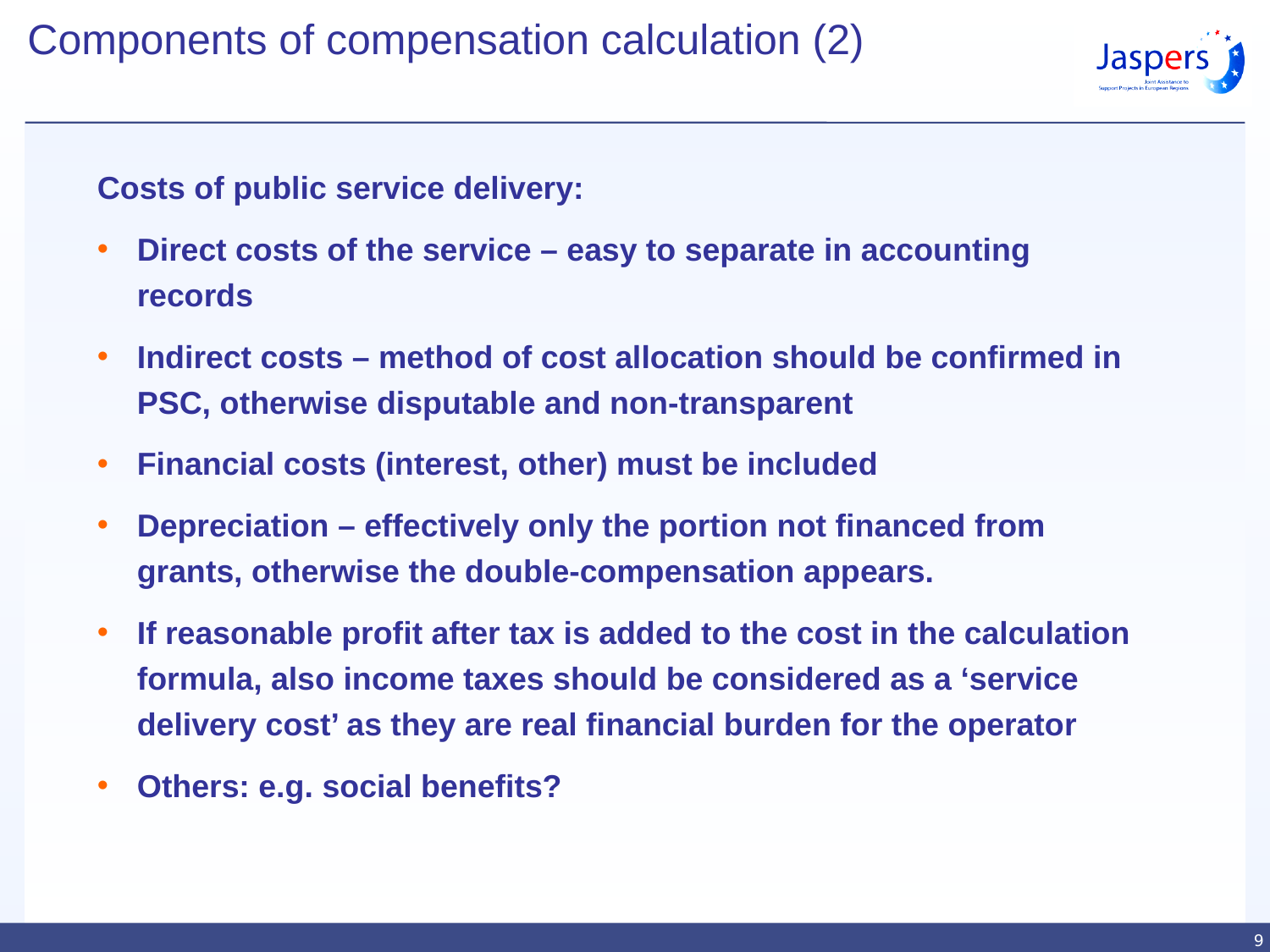

Components of compensation calculation (2)
Costs of public service delivery:
Direct costs of the service – easy to separate in accounting records
Indirect costs – method of cost allocation should be confirmed in PSC, otherwise disputable and non-transparent
Financial costs (interest, other) must be included
Depreciation – effectively only the portion not financed from grants, otherwise the double-compensation appears.
If reasonable profit after tax is added to the cost in the calculation formula, also income taxes should be considered as a ‘service delivery cost’ as they are real financial burden for the operator
Others: e.g. social benefits?
9